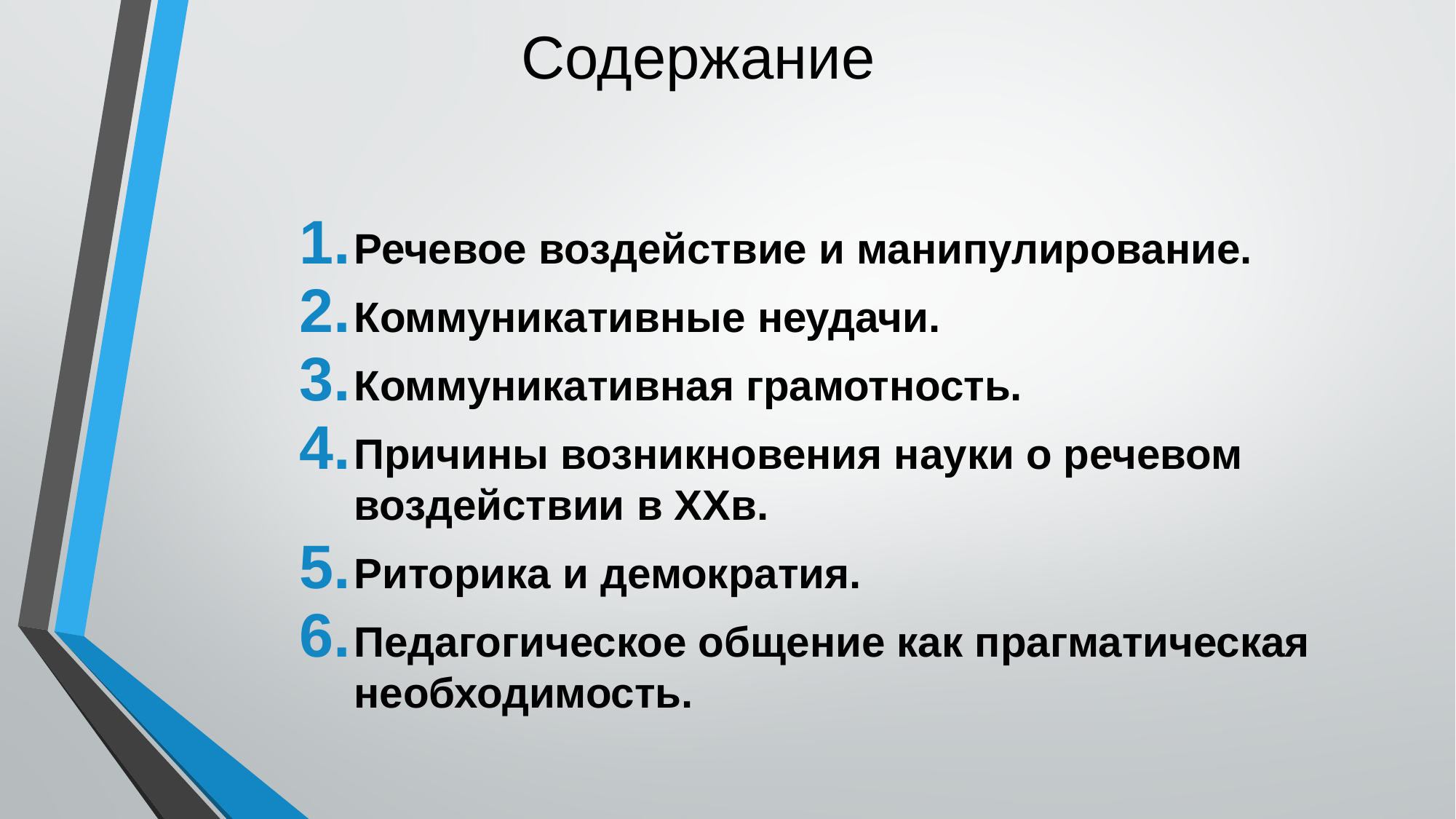

# Содержание
Речевое воздействие и манипулирование.
Коммуникативные неудачи.
Коммуникативная грамотность.
Причины возникновения науки о речевом воздействии в ХХв.
Риторика и демократия.
Педагогическое общение как прагматическая необходимость.